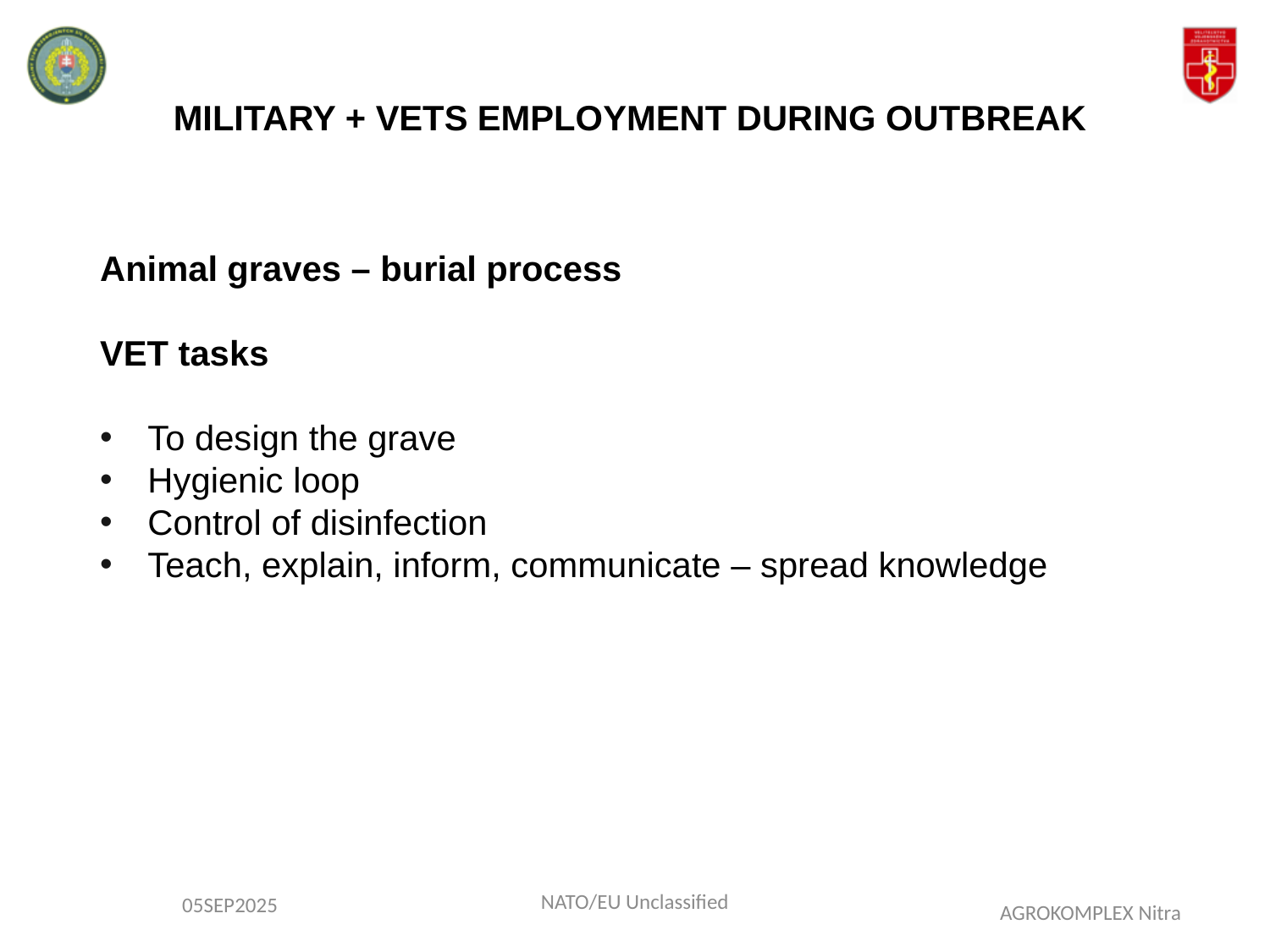

MILITARY + VETS EMPLOYMENT DURING OUTBREAK

Animal graves – burial process

VET tasks

To design the grave
Hygienic loop
Control of disinfection
Teach, explain, inform, communicate – spread knowledge

NATO/EU Unclassified
05SEP2025
AGROKOMPLEX Nitra